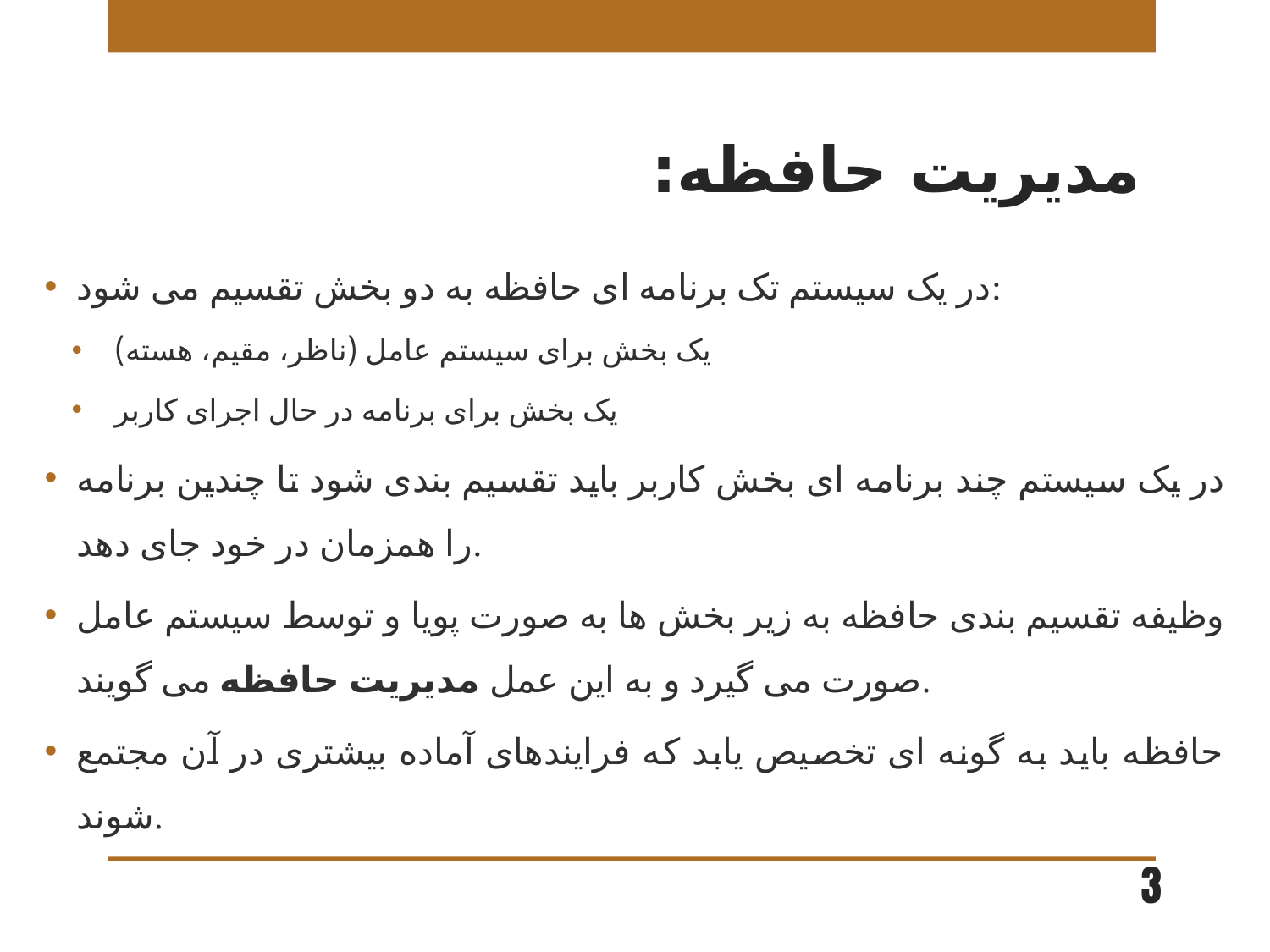

# مدیریت حافظه:
در یک سیستم تک برنامه ای حافظه به دو بخش تقسیم می شود:
یک بخش برای سیستم عامل (ناظر، مقیم، هسته)
یک بخش برای برنامه در حال اجرای کاربر
در یک سیستم چند برنامه ای بخش کاربر باید تقسیم بندی شود تا چندین برنامه را همزمان در خود جای دهد.
وظیفه تقسیم بندی حافظه به زیر بخش ها به صورت پویا و توسط سیستم عامل صورت می گیرد و به این عمل مدیریت حافظه می گویند.
حافظه باید به گونه ای تخصیص یابد که فرایندهای آماده بیشتری در آن مجتمع شوند.
3